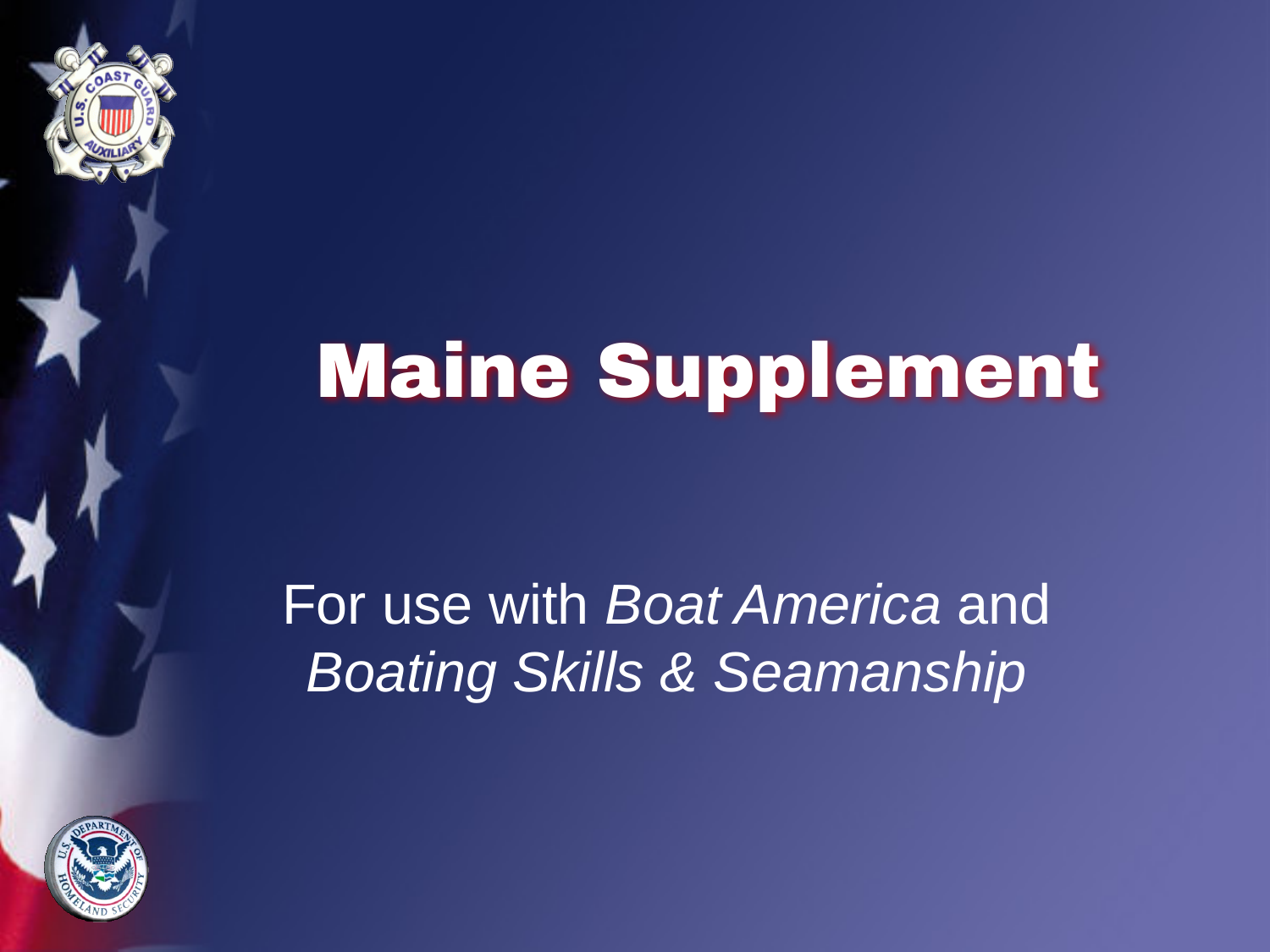

# Maine Supplement
For use with Boat America and Boating Skills & Seamanship